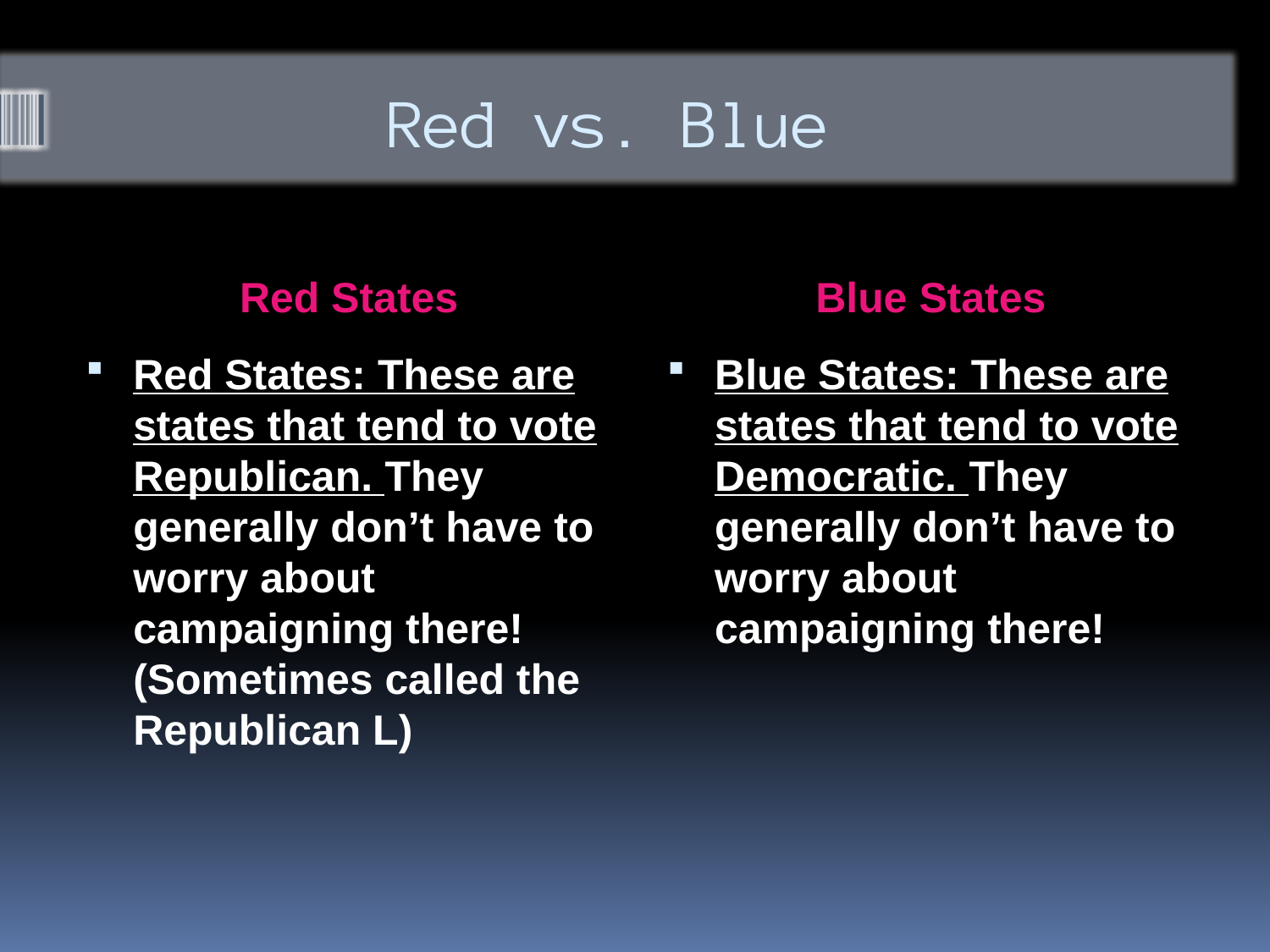

# Red vs. Blue
Red States
Blue States
Red States: These are states that tend to vote Republican. They generally don’t have to worry about campaigning there!  (Sometimes called the Republican L)

Blue States: These are states that tend to vote Democratic. They generally don’t have to worry about campaigning there!